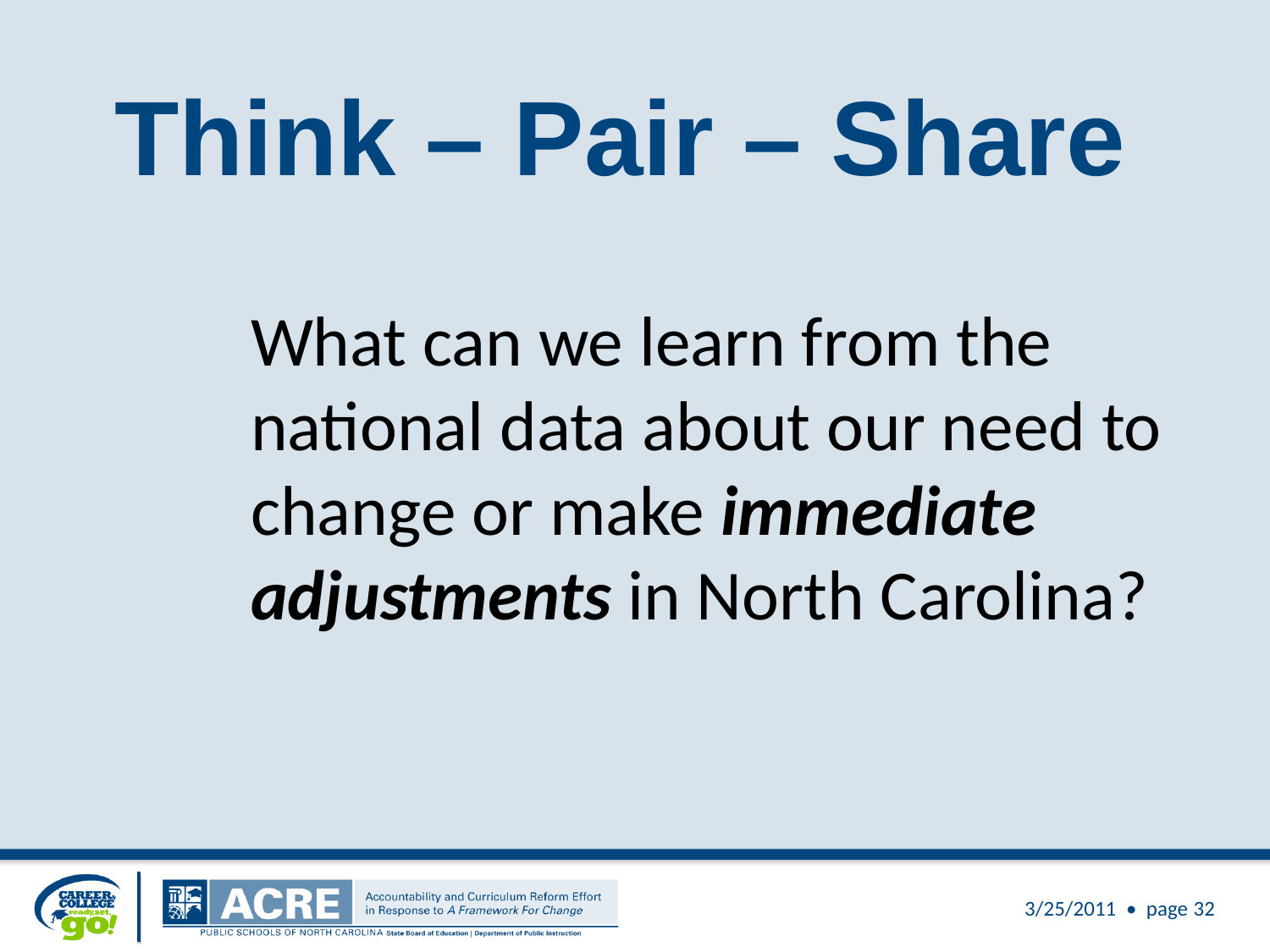

# Think – Pair – Share

	What can we learn from the national data about our need to change or make immediate adjustments in North Carolina?
3/25/2011  •  page 32